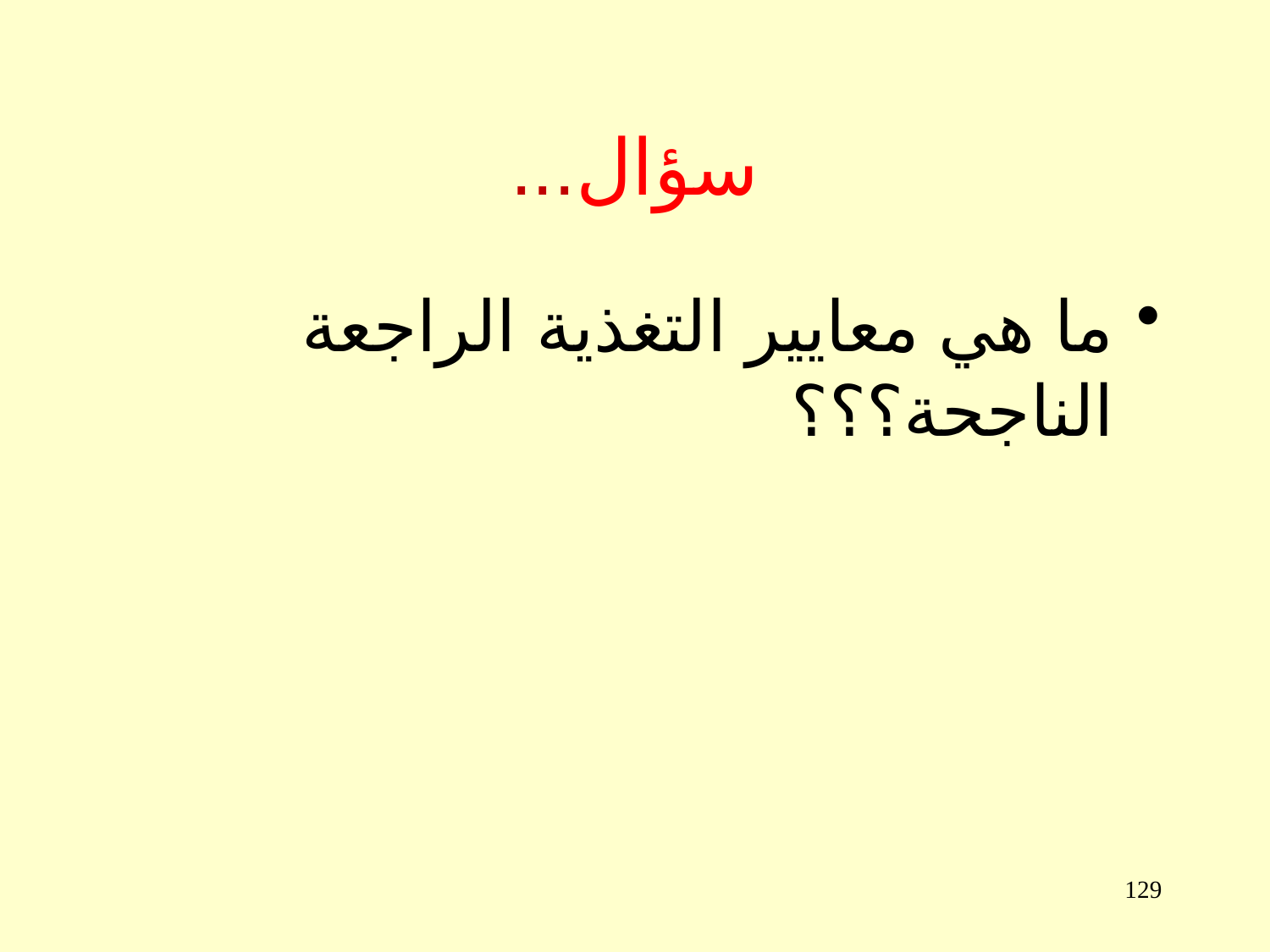

# سؤال...
ما هي معايير التغذية الراجعة الناجحة؟؟؟
129